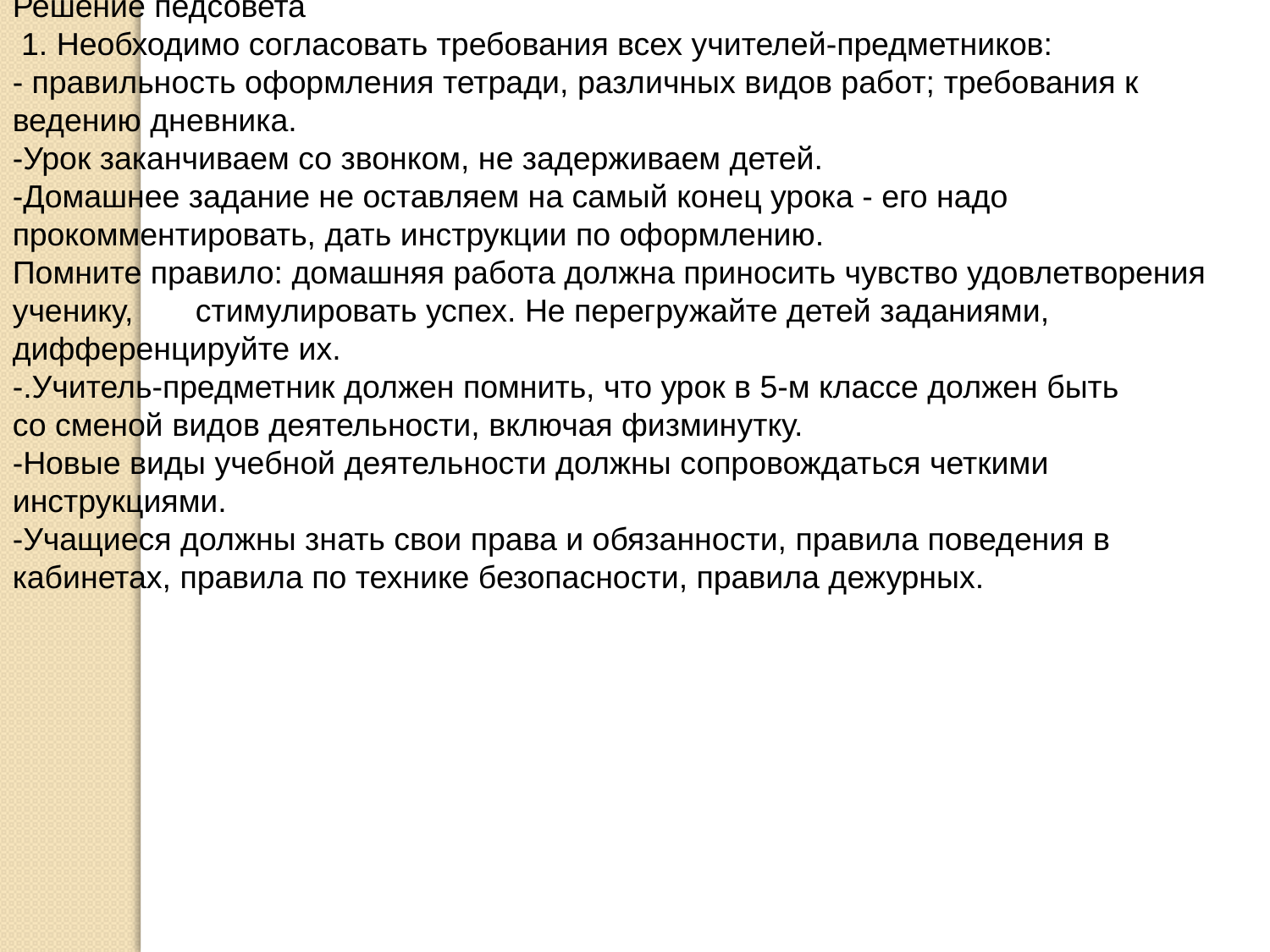

Решение педсовета
 1. Необходимо согласовать требования всех учителей-предметников:
- правильность оформления тетради, различных видов работ; требования к ведению дневника.
-Урок заканчиваем со звонком, не задерживаем детей.
-Домашнее задание не оставляем на самый конец урока - его надо
прокомментировать, дать инструкции по оформлению.
Помните правило: домашняя работа должна приносить чувство удовлетворения ученику,       стимулировать успех. Не перегружайте детей заданиями, дифференцируйте их.
-.Учитель-предметник должен помнить, что урок в 5-м классе должен быть
со сменой видов деятельности, включая физминутку.
-Новые виды учебной деятельности должны сопровождаться четкими  инструкциями.
-Учащиеся должны знать свои права и обязанности, правила поведения в кабинетах, правила по технике безопасности, правила дежурных.